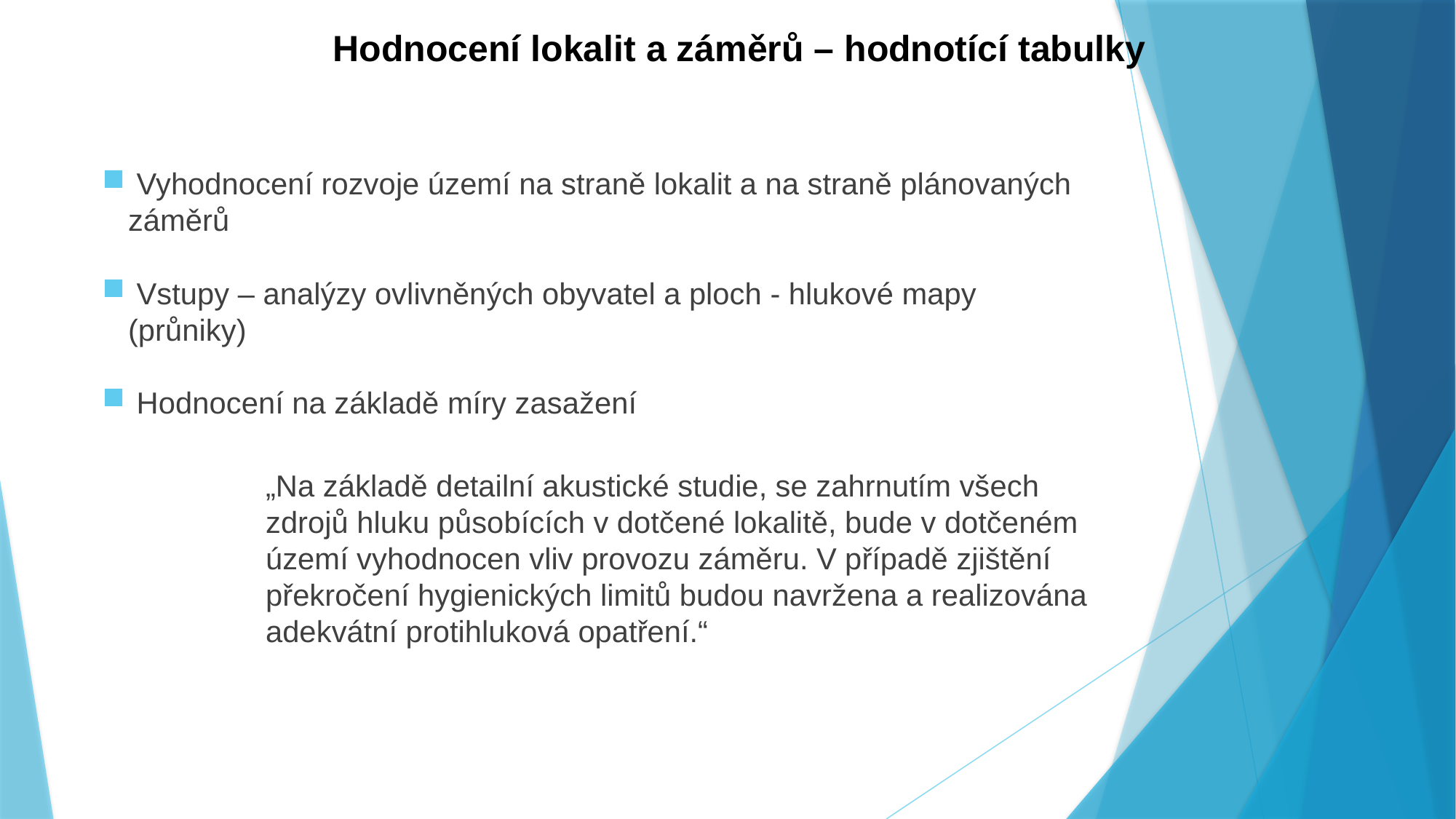

# Hodnocení lokalit a záměrů – hodnotící tabulky
 Vyhodnocení rozvoje území na straně lokalit a na straně plánovaných záměrů

 Vstupy – analýzy ovlivněných obyvatel a ploch - hlukové mapy (průniky)

 Hodnocení na základě míry zasažení
„Na základě detailní akustické studie, se zahrnutím všech zdrojů hluku působících v dotčené lokalitě, bude v dotčeném území vyhodnocen vliv provozu záměru. V případě zjištění překročení hygienických limitů budou navržena a realizována adekvátní protihluková opatření.“